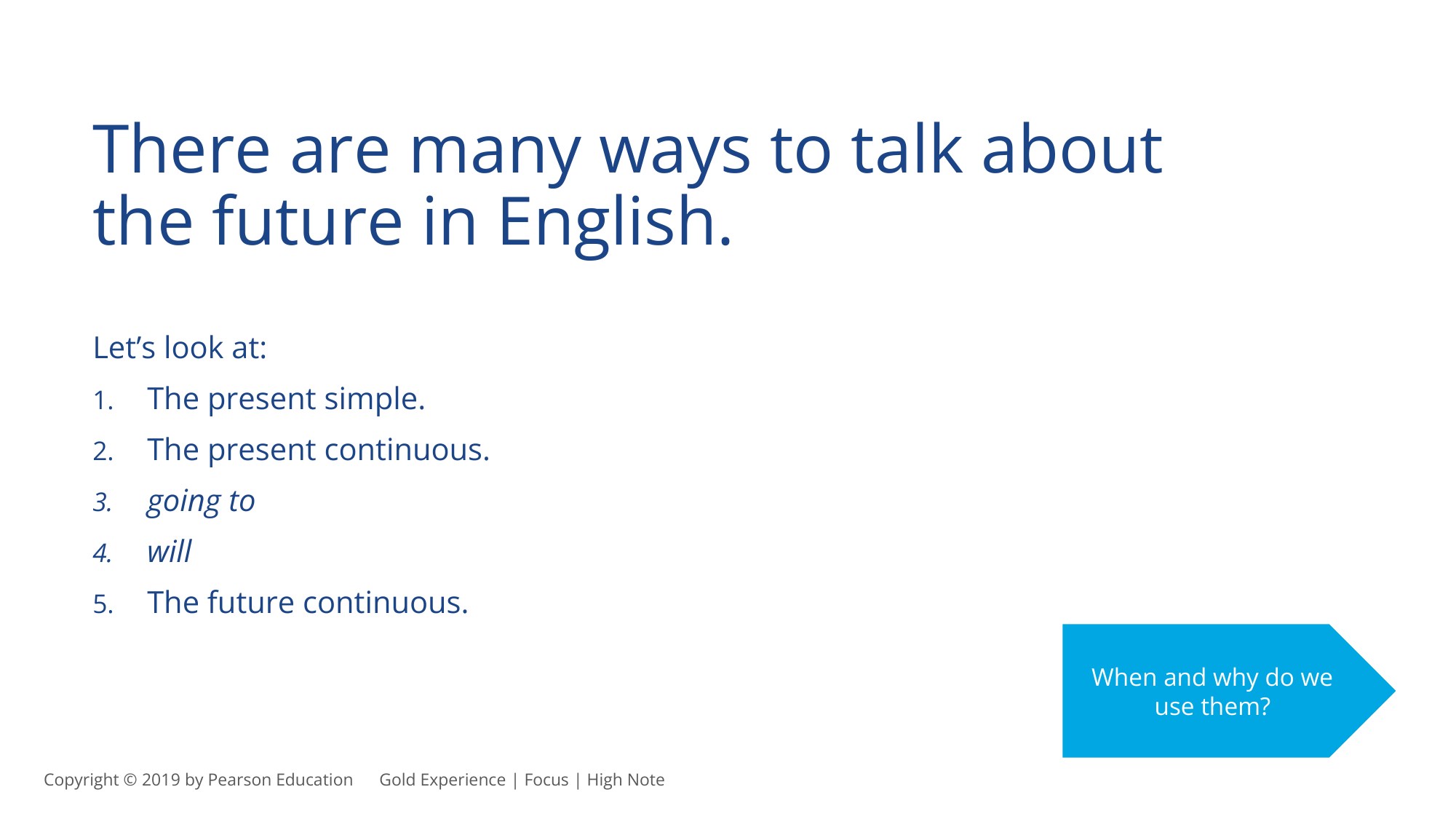

There are many ways to talk about the future in English.
Let’s look at:
The present simple.
The present continuous.
going to
will
The future continuous.
When and why do we use them?
Copyright © 2019 by Pearson Education      Gold Experience | Focus | High Note